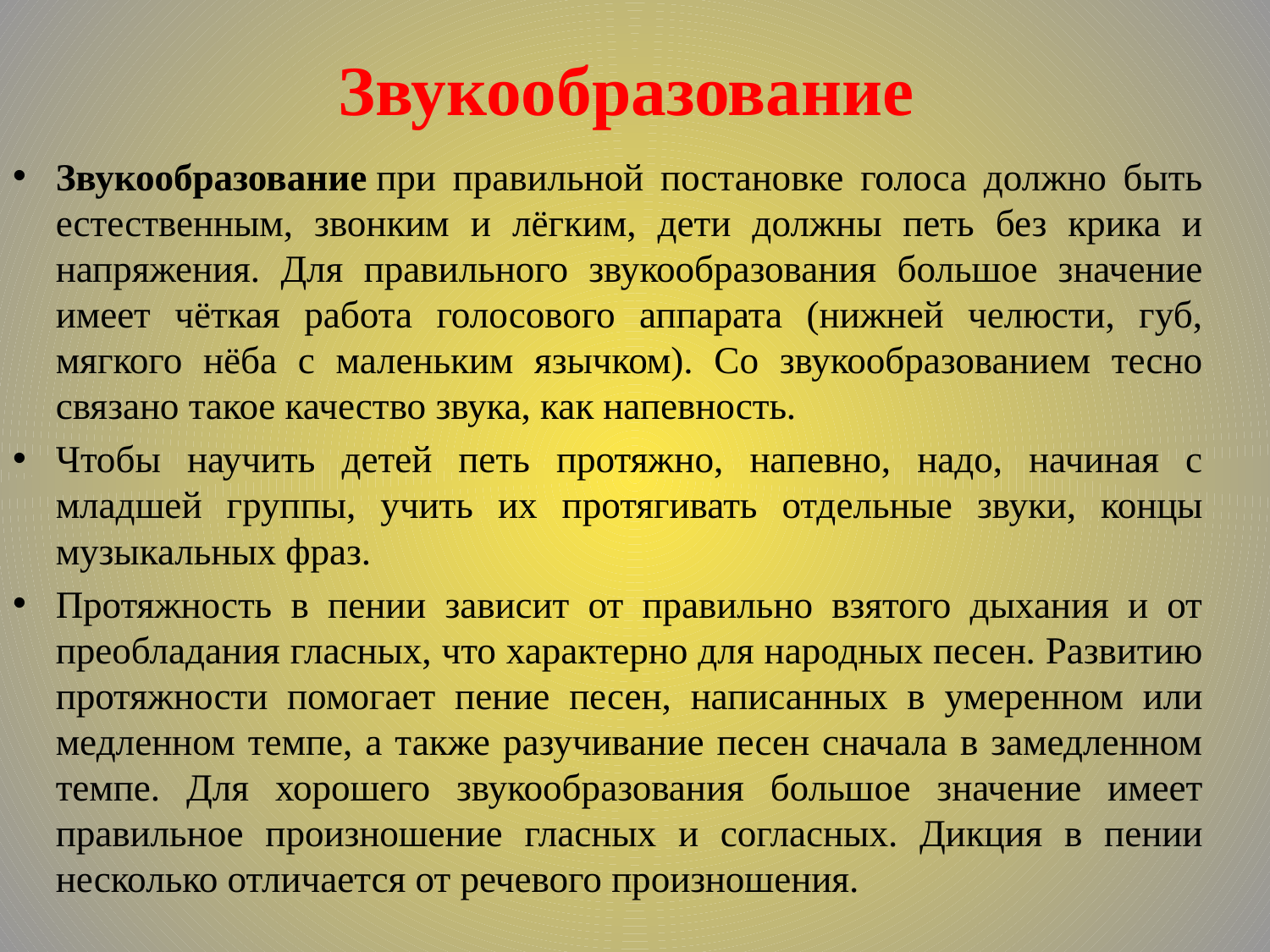

# Звукообразование
Звукообразование при правильной постановке голоса должно быть естественным, звонким и лёгким, дети должны петь без крика и напряжения. Для правильного звукообразования большое значение имеет чёткая работа голосового аппарата (нижней челюсти, губ, мягкого нёба с маленьким язычком). Со звукообразованием тесно связано такое качество звука, как напевность.
Чтобы научить детей петь протяжно, напевно, надо, начиная с младшей группы, учить их протягивать отдельные звуки, концы музыкальных фраз.
Протяжность в пении зависит от правильно взятого дыхания и от преобладания гласных, что характерно для народных песен. Развитию протяжности помогает пение песен, написанных в умеренном или медленном темпе, а также разучивание песен сначала в замедленном темпе. Для хорошего звукообразования большое значение имеет правильное произношение гласных и согласных. Дикция в пении несколько отличается от речевого произношения.